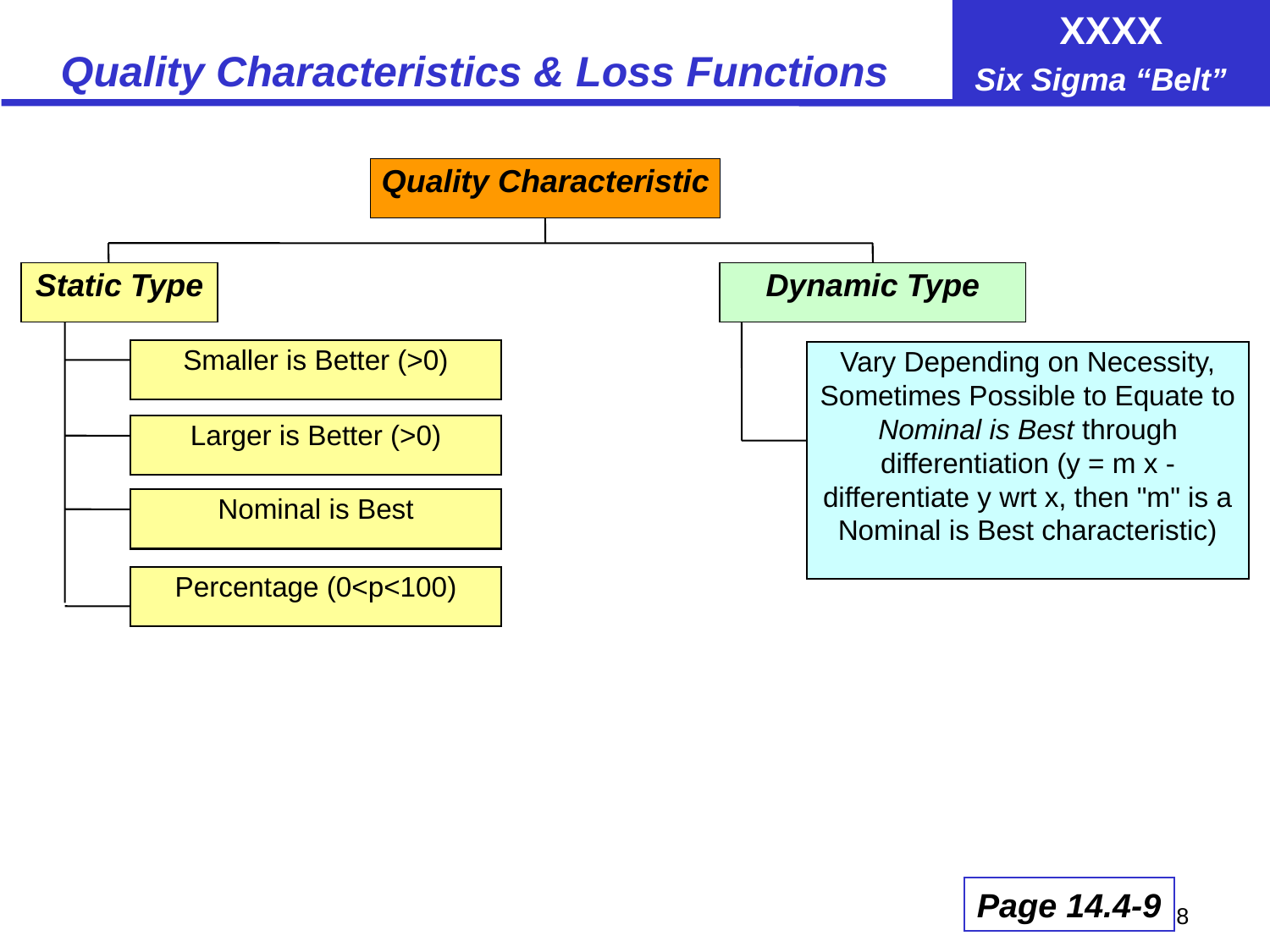

# Quality Characteristics & Loss Functions
Quality Characteristic

Static Type
Dynamic Type

Smaller is Better (>0)
Vary Depending on Necessity, Sometimes Possible to Equate to Nominal is Best through differentiation (y = m x - differentiate y wrt x, then "m" is a Nominal is Best characteristic)

Larger is Better (>0)

Nominal is Best

Percentage (0<p<100)

Page 14.4-9